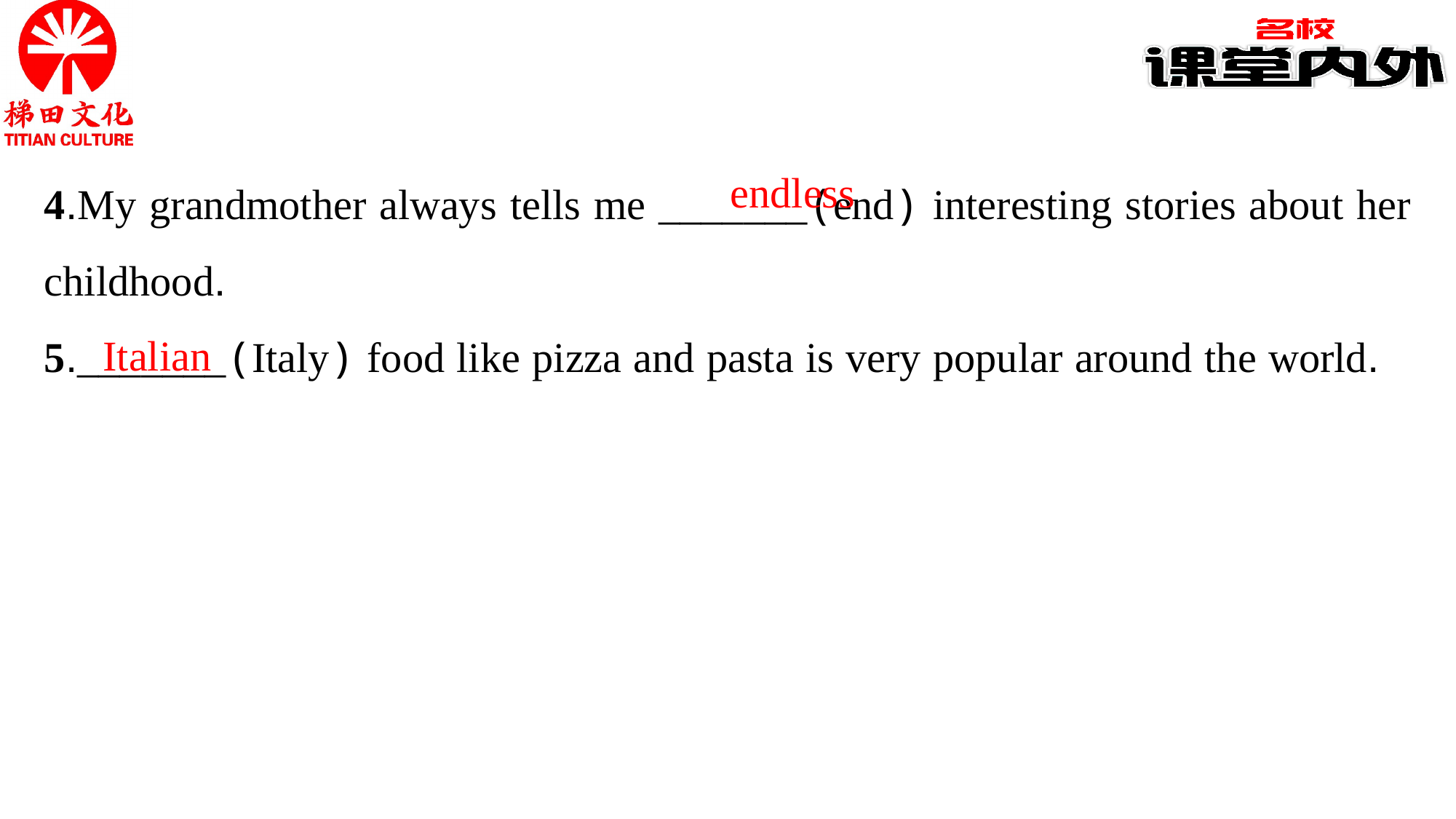

4.My grandmother always tells me _______(end) interesting stories about her childhood.
5._______(Italy) food like pizza and pasta is very popular around the world.
endless
Italian